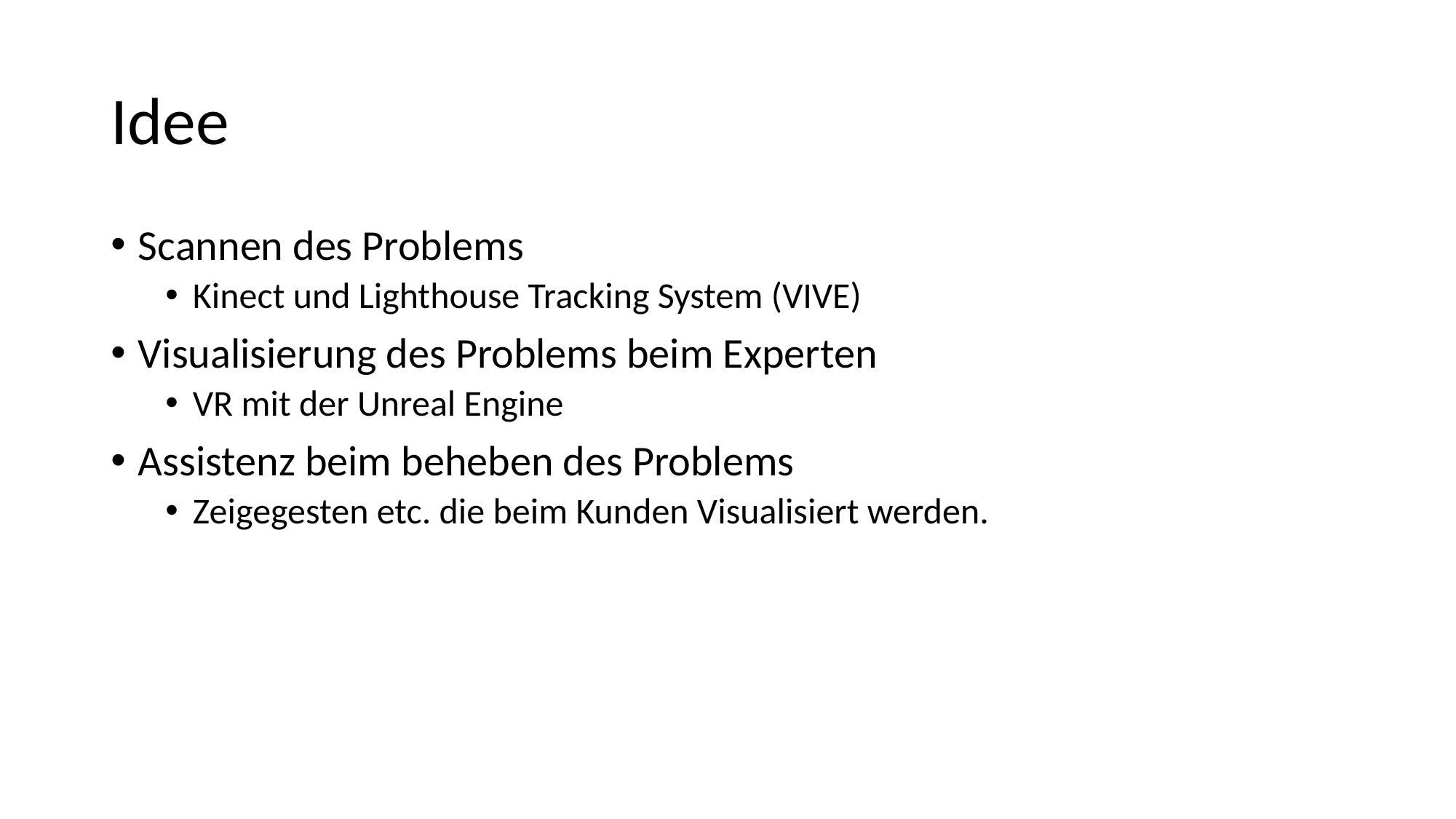

# Idee
Scannen des Problems
Kinect und Lighthouse Tracking System (VIVE)
Visualisierung des Problems beim Experten
VR mit der Unreal Engine
Assistenz beim beheben des Problems
Zeigegesten etc. die beim Kunden Visualisiert werden.